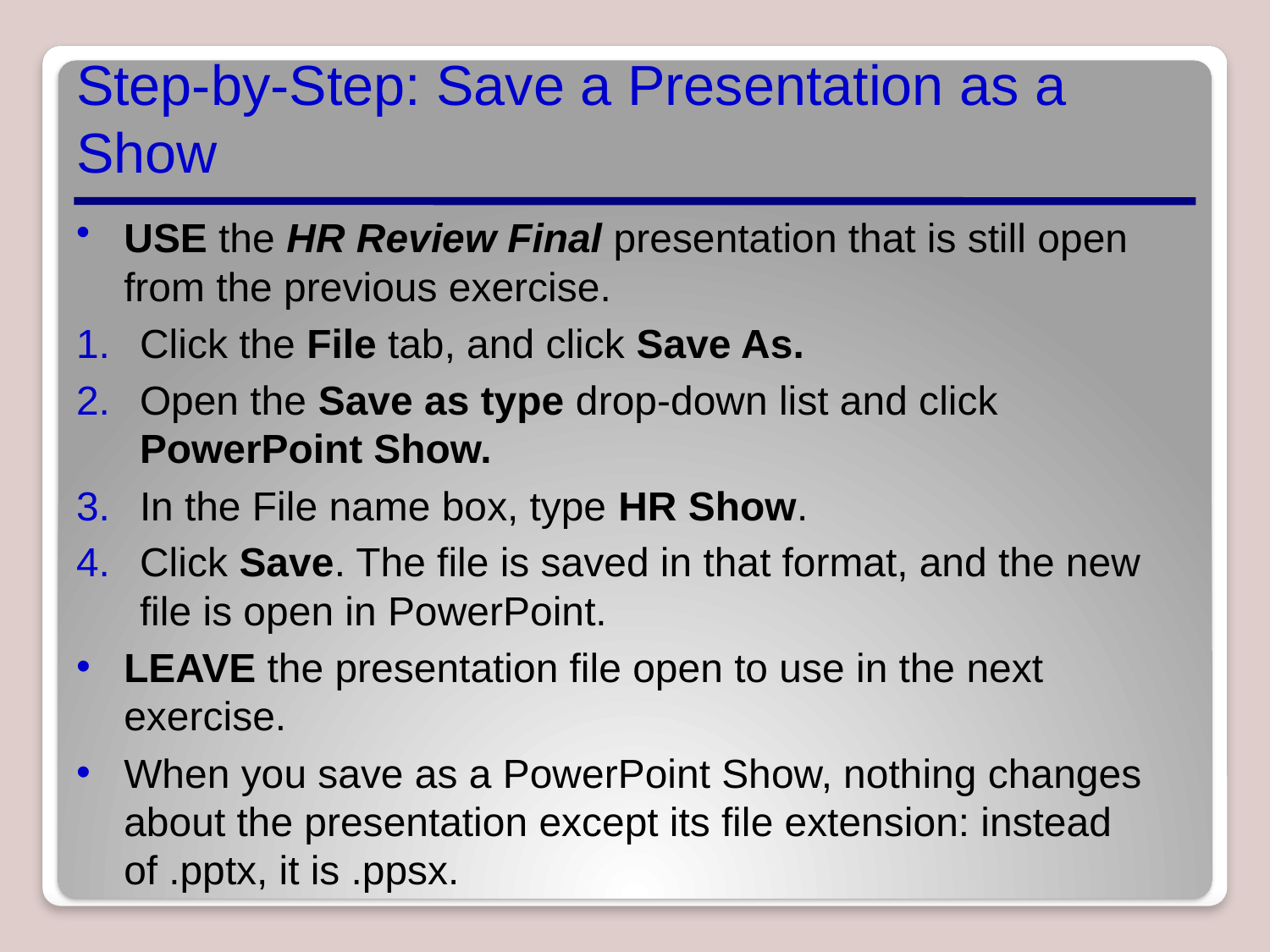

# Step-by-Step: Save a Presentation as a Show
USE the HR Review Final presentation that is still open from the previous exercise.
Click the File tab, and click Save As.
Open the Save as type drop-down list and click PowerPoint Show.
In the File name box, type HR Show.
Click Save. The file is saved in that format, and the new file is open in PowerPoint.
LEAVE the presentation file open to use in the next exercise.
When you save as a PowerPoint Show, nothing changes about the presentation except its file extension: instead of .pptx, it is .ppsx.